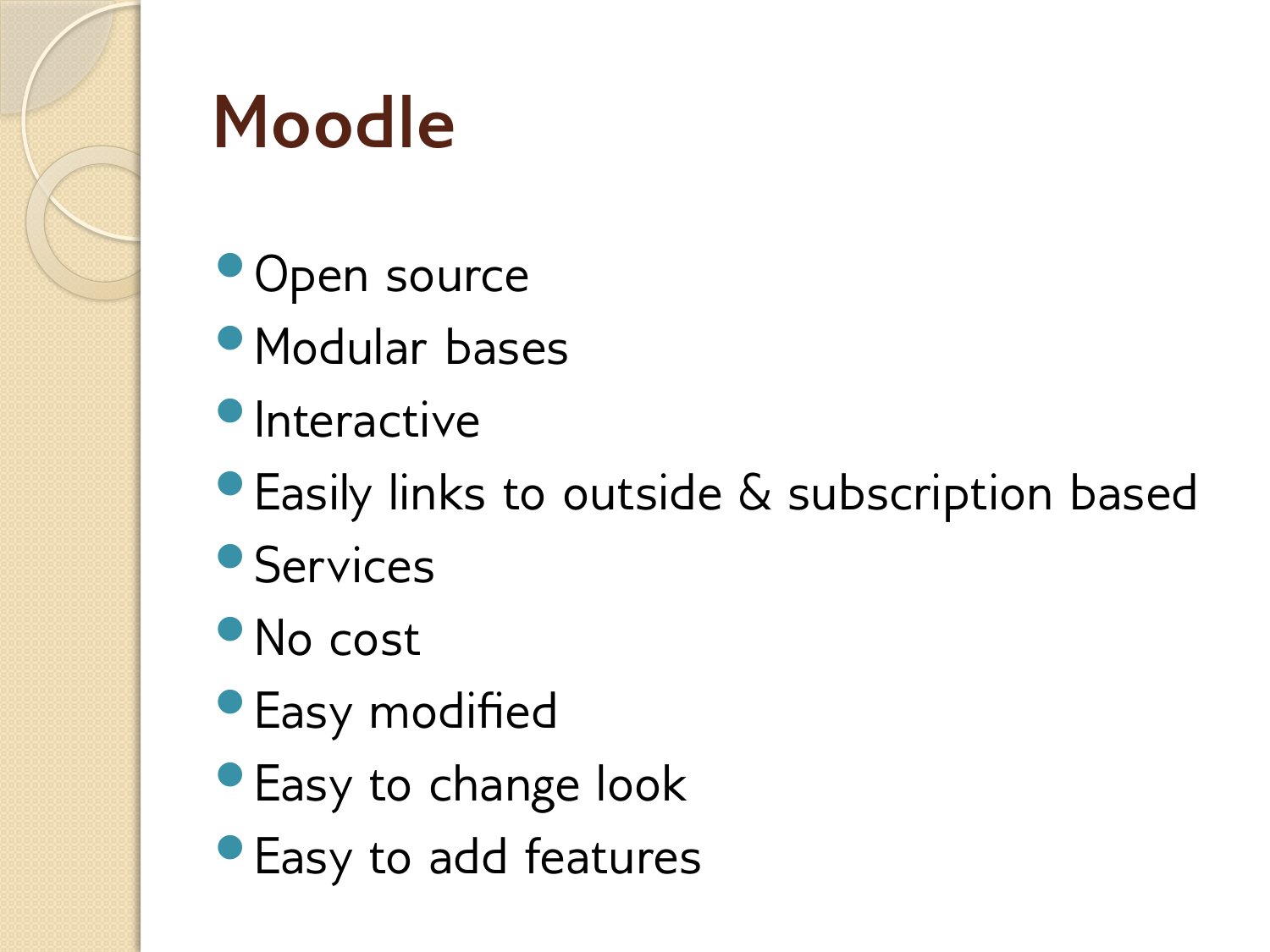

# Moodle
Open source
Modular bases
Interactive
Easily links to outside & subscription based
Services
No cost
Easy modified
Easy to change look
Easy to add features